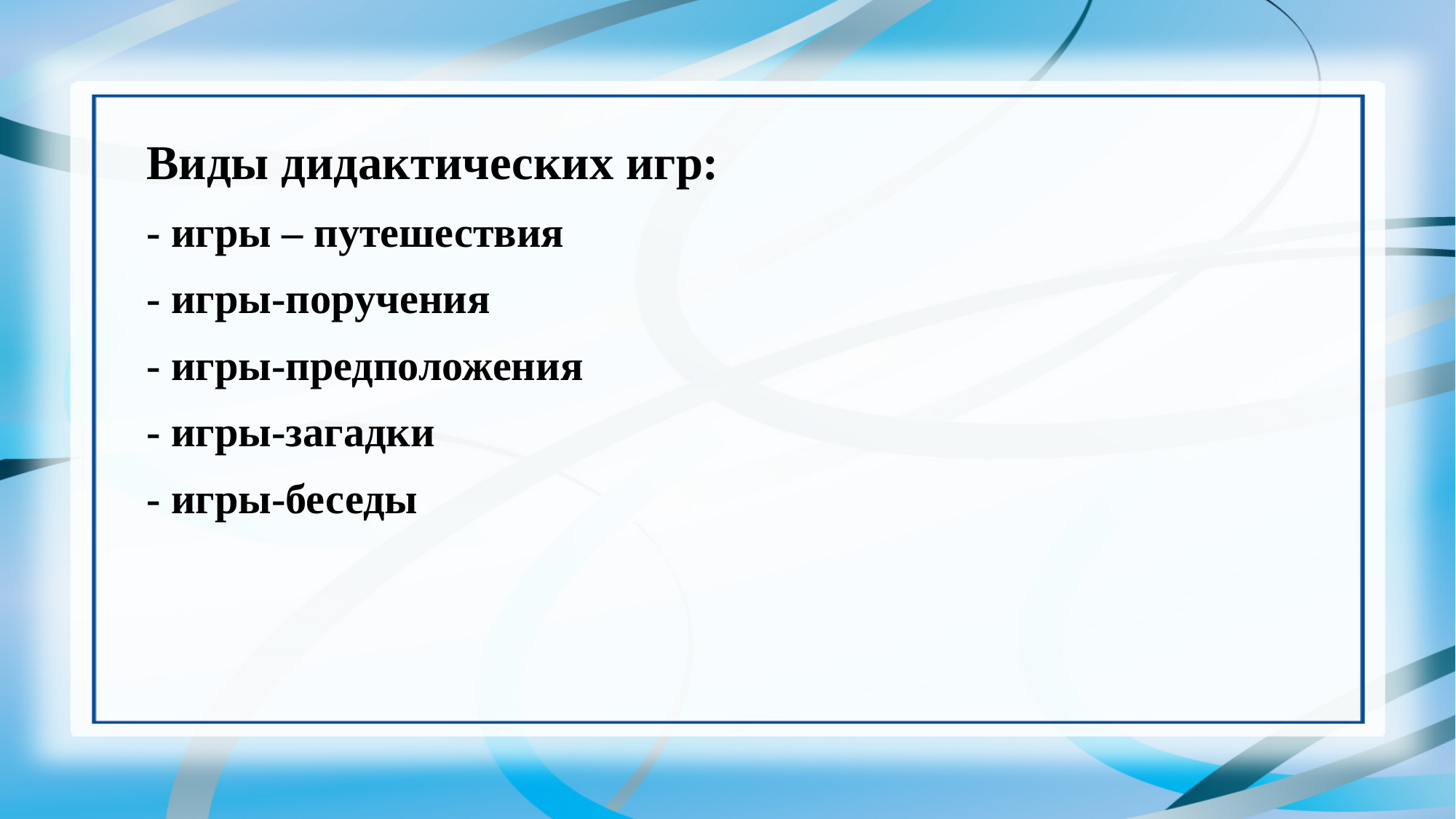

Виды дидактических игр:
- игры – путешествия
- игры-поручения
- игры-предположения
- игры-загадки
- игры-беседы